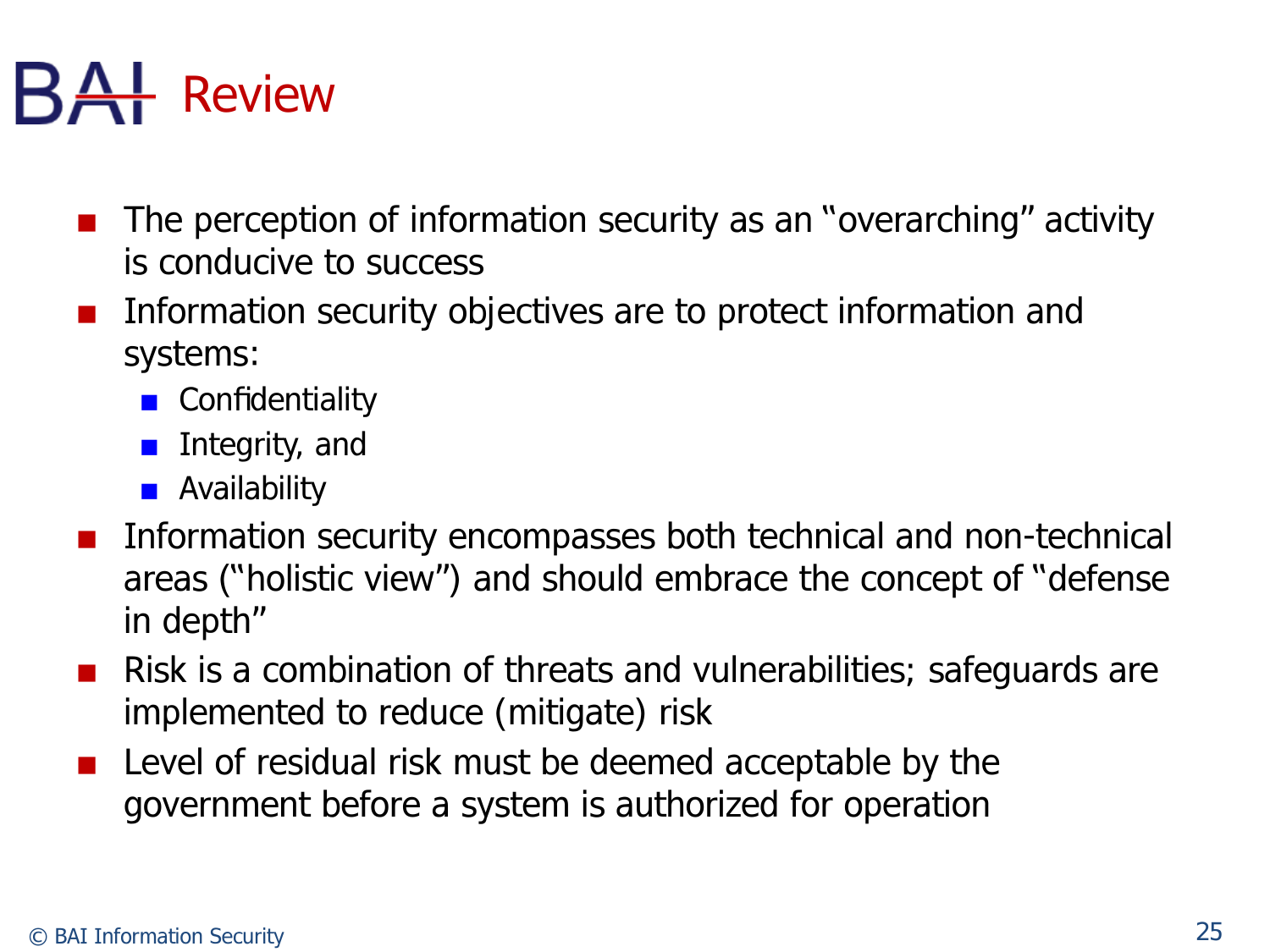

# Review
The perception of information security as an “overarching” activity is conducive to success
Information security objectives are to protect information and systems:
Confidentiality
Integrity, and
Availability
Information security encompasses both technical and non-technical areas (“holistic view”) and should embrace the concept of “defense in depth”
Risk is a combination of threats and vulnerabilities; safeguards are implemented to reduce (mitigate) risk
Level of residual risk must be deemed acceptable by the government before a system is authorized for operation